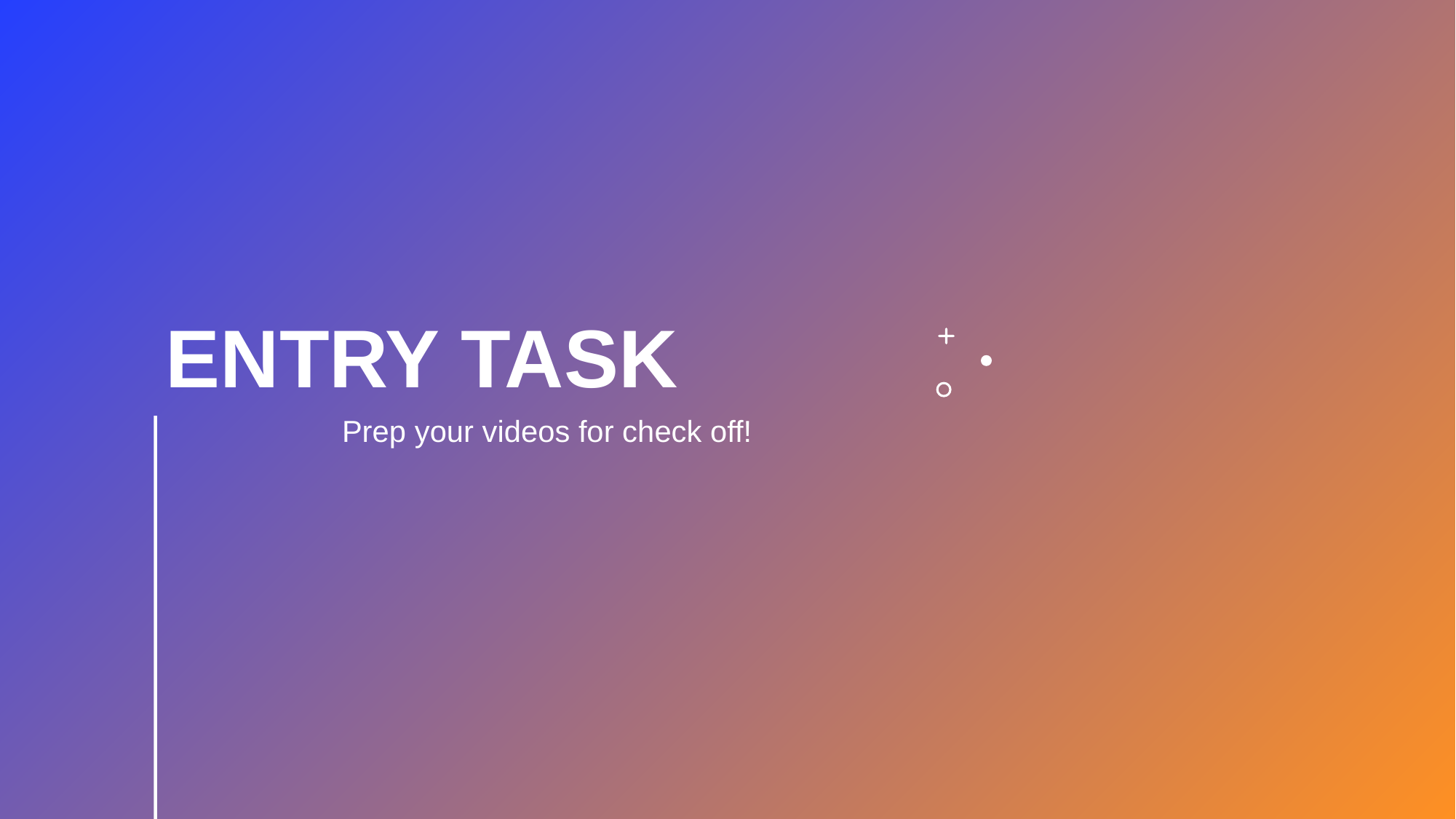

# Entry task
Prep your videos for check off!